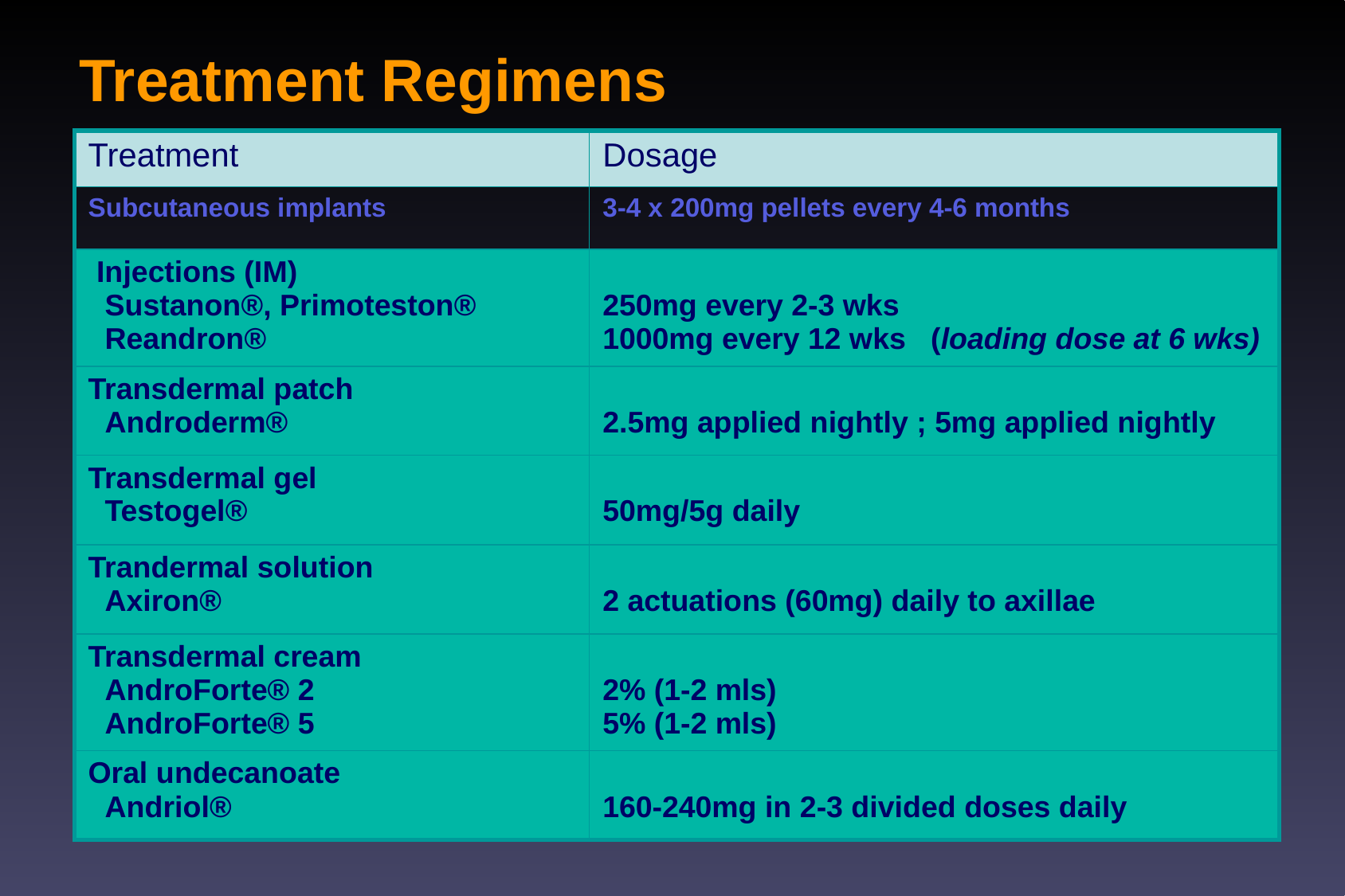

# Treatment Regimens
| Treatment | Dosage |
| --- | --- |
| Subcutaneous implants | 3-4 x 200mg pellets every 4-6 months |
| Injections (IM) Sustanon®, Primoteston® Reandron® | 250mg every 2-3 wks 1000mg every 12 wks (loading dose at 6 wks) |
| Transdermal patch Androderm® | 2.5mg applied nightly ; 5mg applied nightly |
| Transdermal gel Testogel® | 50mg/5g daily |
| Trandermal solution Axiron® | 2 actuations (60mg) daily to axillae |
| Transdermal cream AndroForte® 2 AndroForte® 5 | 2% (1-2 mls) 5% (1-2 mls) |
| Oral undecanoate Andriol® | 160-240mg in 2-3 divided doses daily |